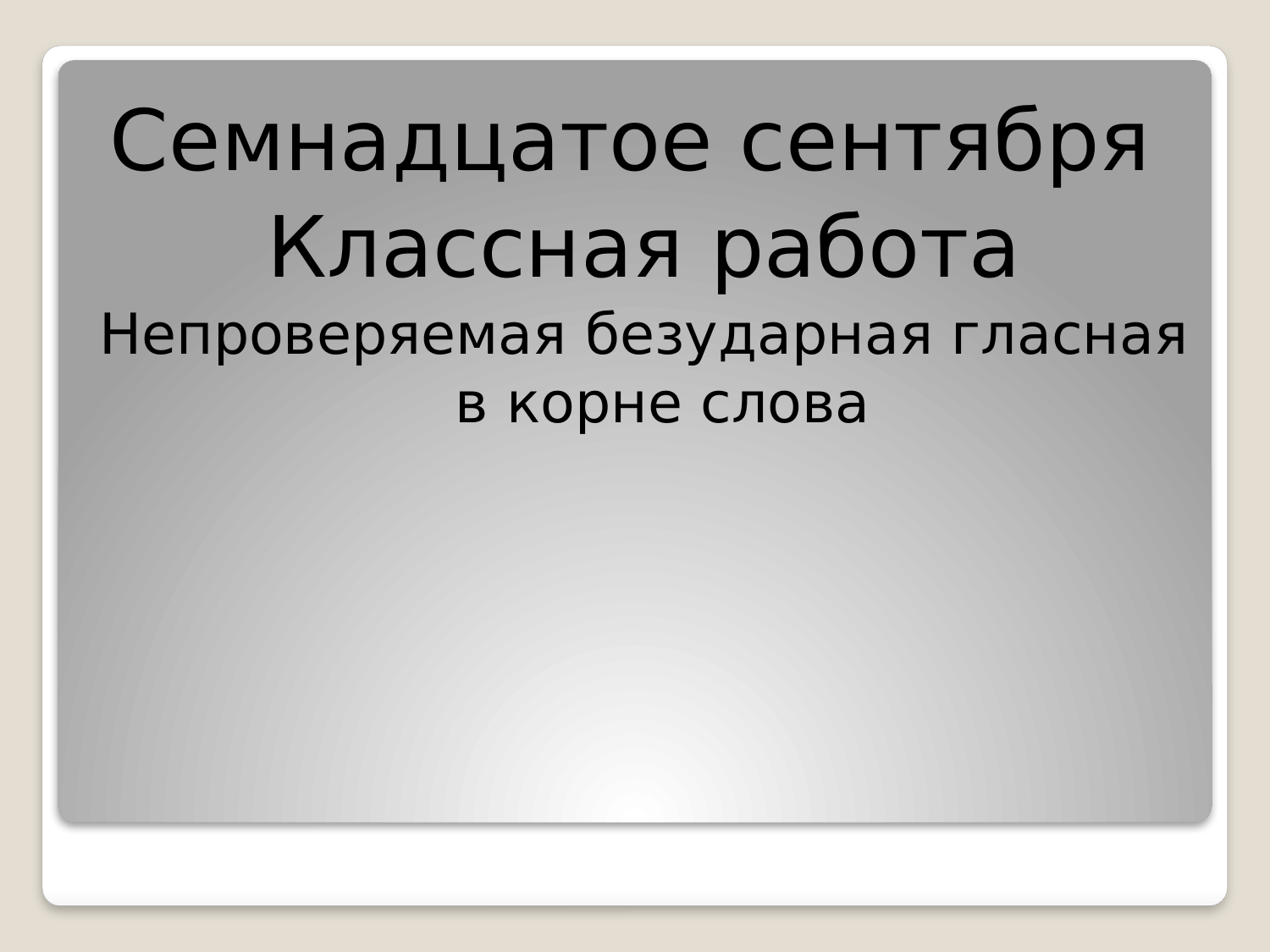

Семнадцатое сентября
Классная работа
Непроверяемая безударная гласная в корне слова